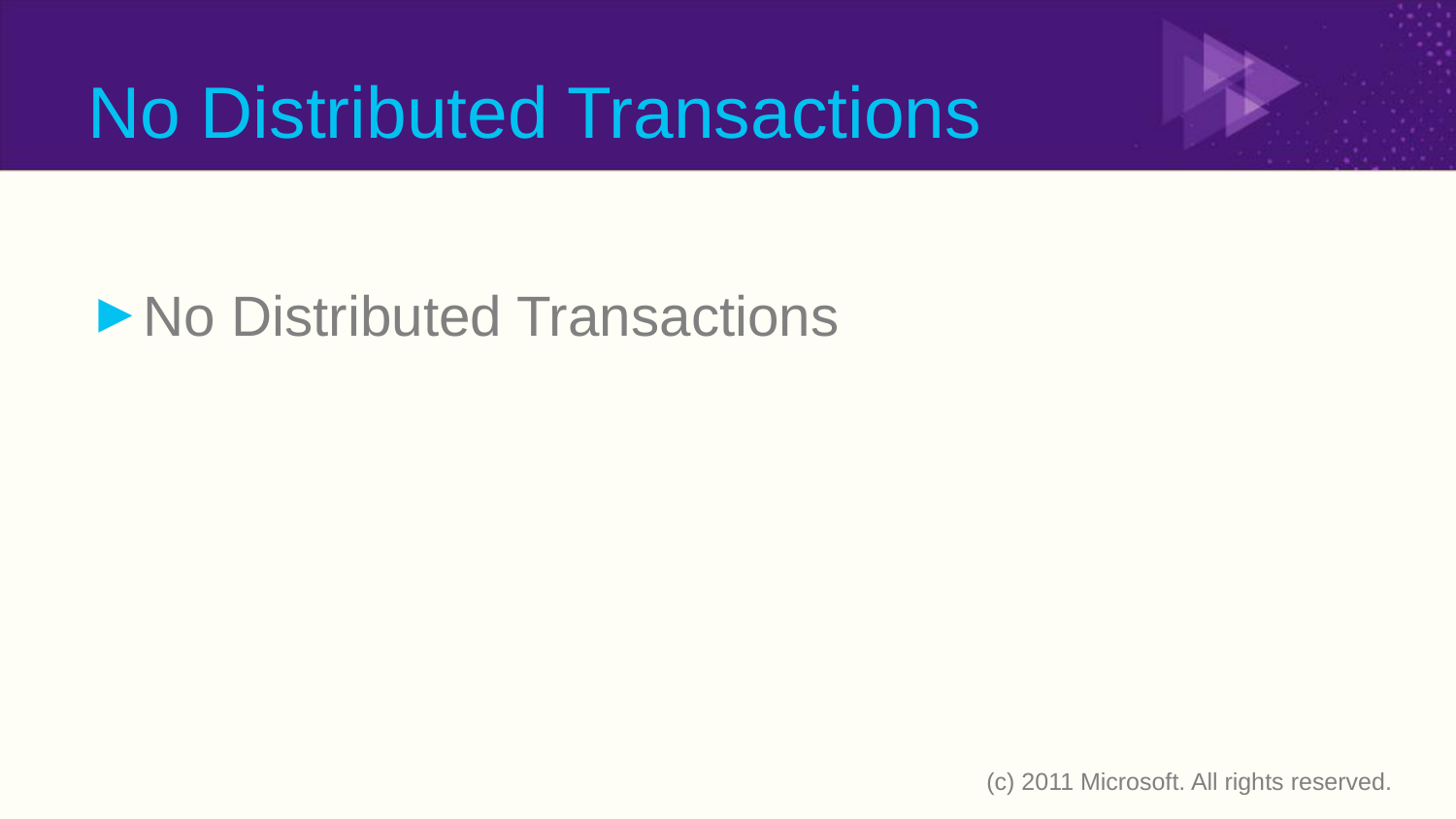

# No Distributed Transactions
No Distributed Transactions
(c) 2011 Microsoft. All rights reserved.